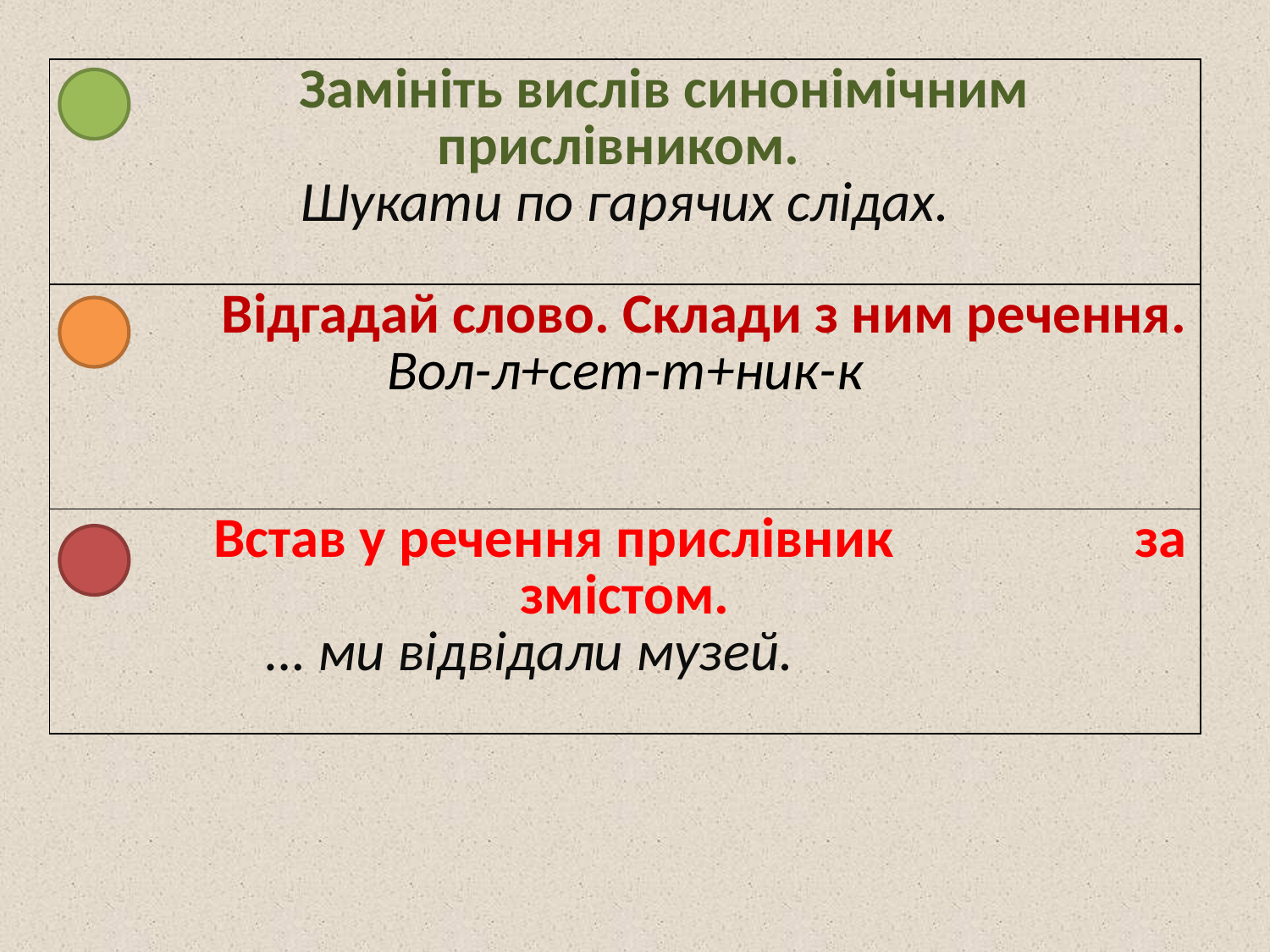

| Замініть вислів синонімічним прислівником. Шукати по гарячих слідах. |
| --- |
| Відгадай слово. Склади з ним речення. Вол-л+сет-т+ник-к |
| Встав у речення прислівник за змістом. … ми відвідали музей. |